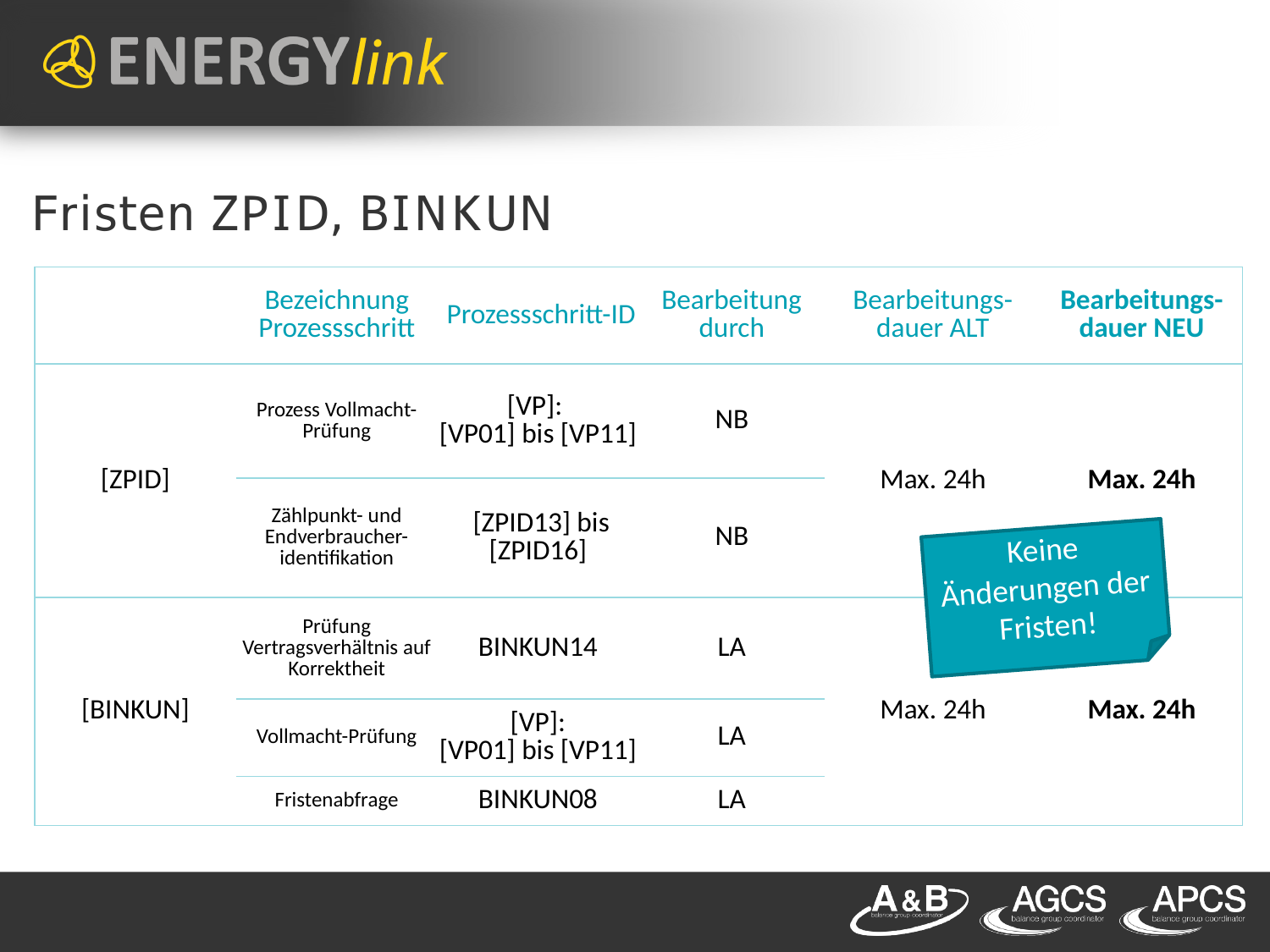

# Fristen ZPID, BINKUN
|  | Bezeichnung Prozessschritt | Prozessschritt-ID | Bearbeitung durch | Bearbeitungs-dauer ALT | Bearbeitungs-dauer NEU |
| --- | --- | --- | --- | --- | --- |
| [ZPID] | Prozess Vollmacht-Prüfung | [VP]: [VP01] bis [VP11] | NB | Max. 24h | Max. 24h |
|  | Zählpunkt- und Endverbraucher-identifikation | [ZPID13] bis [ZPID16] | NB |  |  |
| [BINKUN] | Prüfung Vertragsverhältnis auf Korrektheit | BINKUN14 | LA | Max. 24h | Max. 24h |
|  | Vollmacht-Prüfung | [VP]: [VP01] bis [VP11] | LA |  |  |
|  | Fristenabfrage | BINKUN08 | LA |  |  |

Keine Änderungen der Fristen!